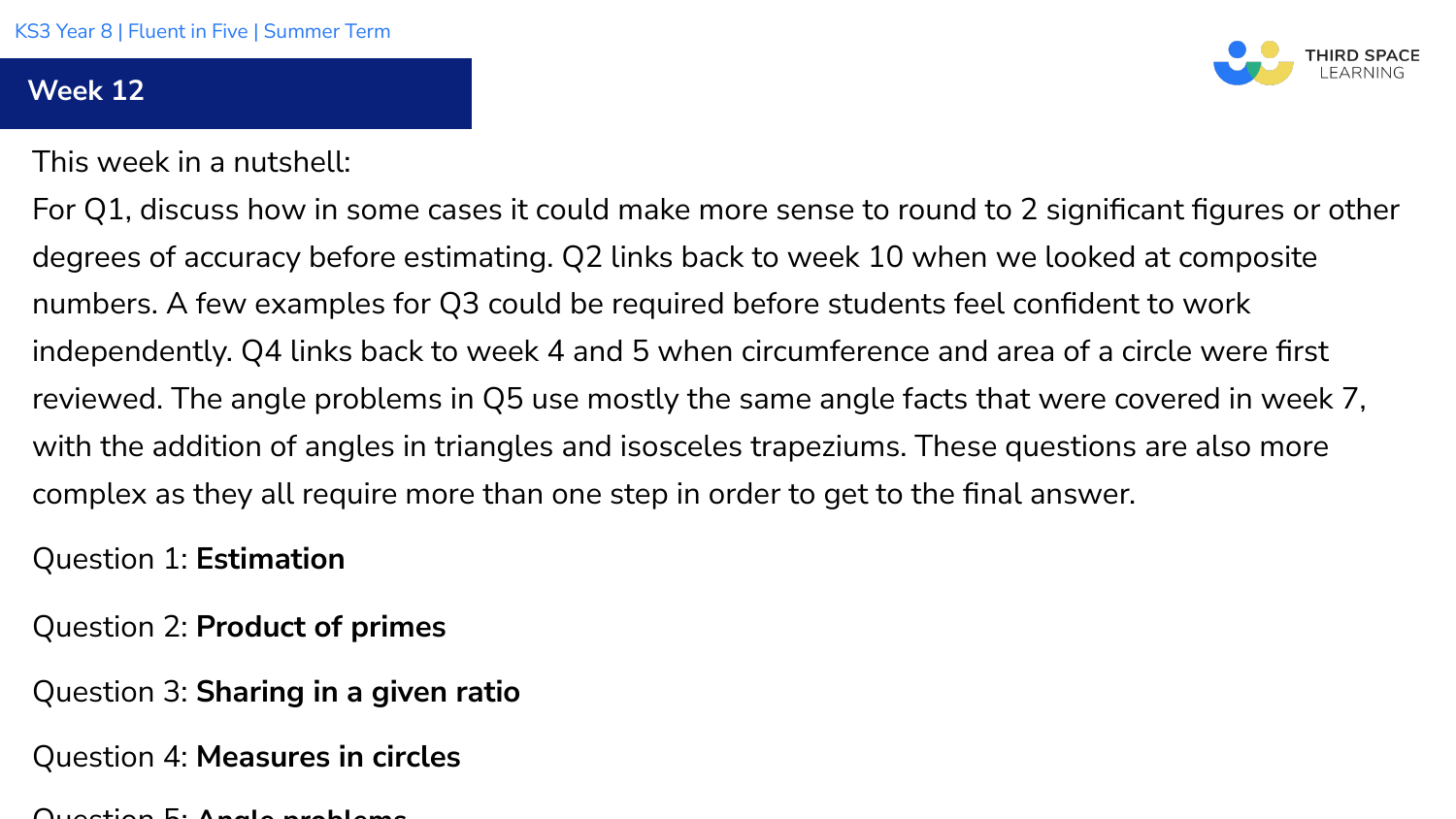

Week 12
| This week in a nutshell: For Q1, discuss how in some cases it could make more sense to round to 2 significant figures or other degrees of accuracy before estimating. Q2 links back to week 10 when we looked at composite numbers. A few examples for Q3 could be required before students feel confident to work independently. Q4 links back to week 4 and 5 when circumference and area of a circle were first reviewed. The angle problems in Q5 use mostly the same angle facts that were covered in week 7, with the addition of angles in triangles and isosceles trapeziums. These questions are also more complex as they all require more than one step in order to get to the final answer. |
| --- |
| Question 1: Estimation |
| Question 2: Product of primes |
| Question 3: Sharing in a given ratio |
| Question 4: Measures in circles |
| Question 5: Angle problems |